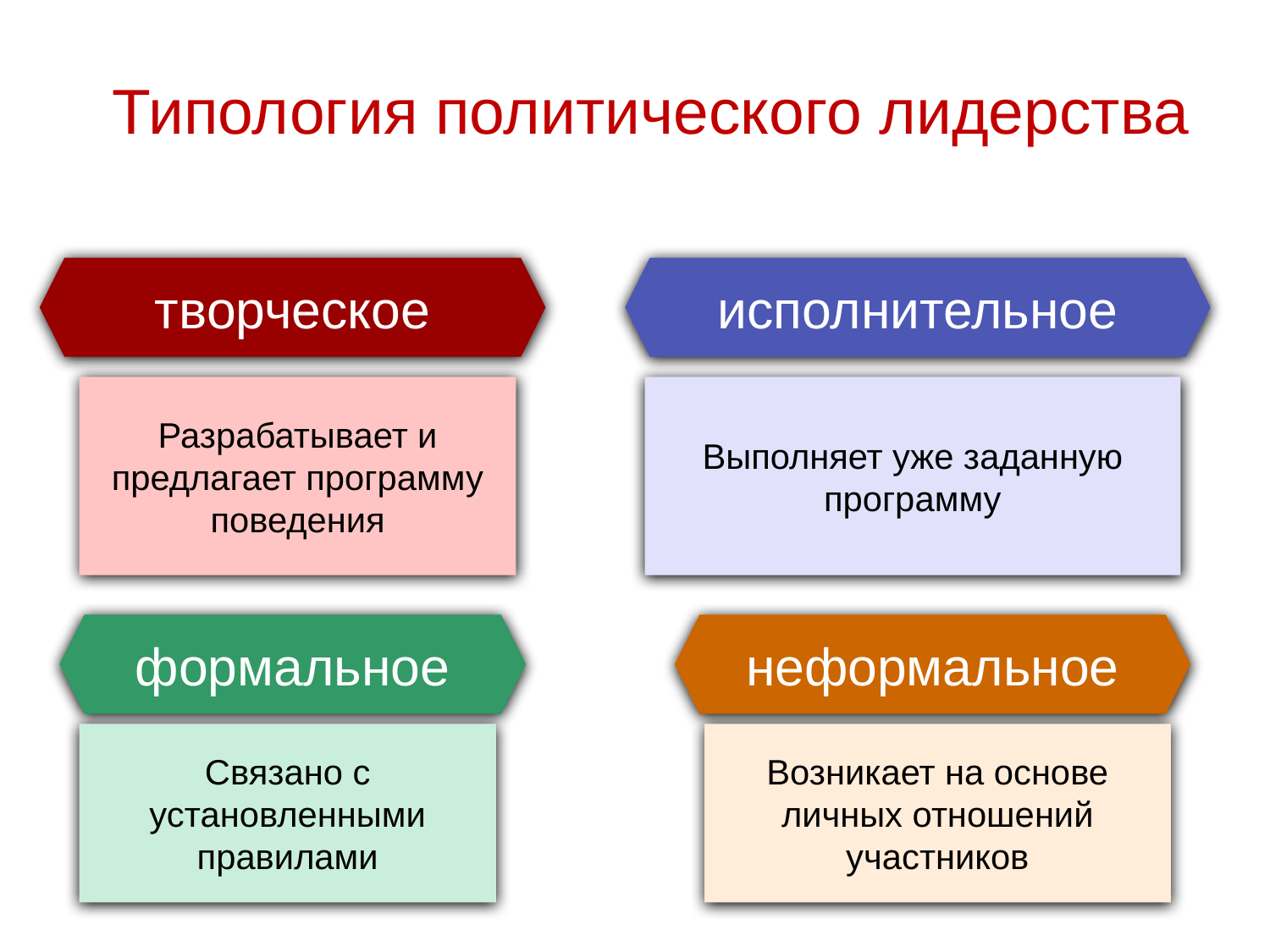

Типология политического лидерства
творческое
исполнительное
Разрабатывает и предлагает программу поведения
Выполняет уже заданную программу
формальное
неформальное
Связано с установленными правилами
Возникает на основе личных отношений участников